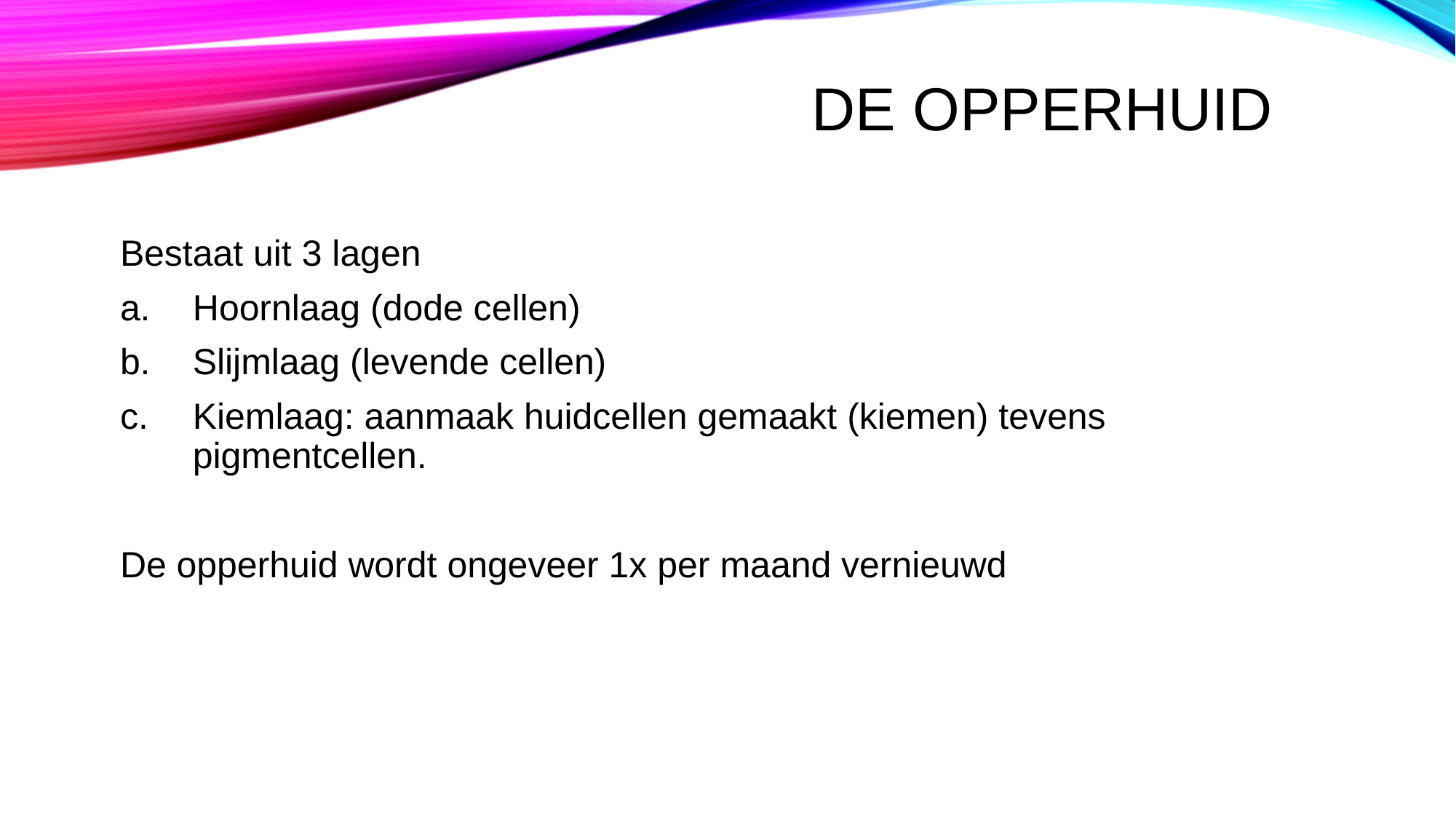

# De opperhuid
Bestaat uit 3 lagen
Hoornlaag (dode cellen)
Slijmlaag (levende cellen)
Kiemlaag: aanmaak huidcellen gemaakt (kiemen) tevens pigmentcellen.

De opperhuid wordt ongeveer 1x per maand vernieuwd